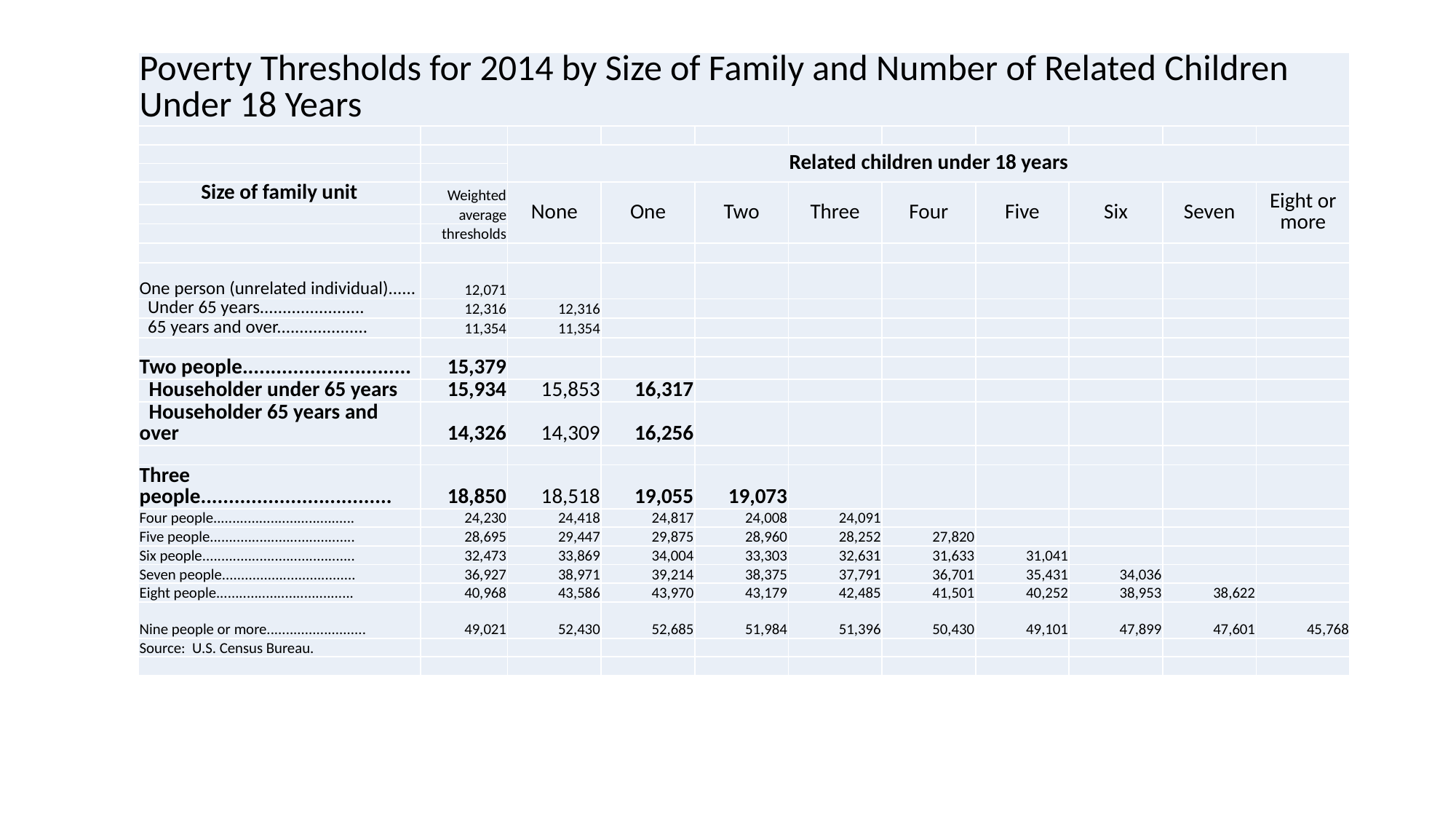

| Poverty Thresholds for 2014 by Size of Family and Number of Related Children Under 18 Years |  |  |  |  |  |  |  |  |  |  |
| --- | --- | --- | --- | --- | --- | --- | --- | --- | --- | --- |
|  |  |  |  |  |  |  |  |  |  |  |
|  |  | Related children under 18 years |  |  |  |  |  |  |  |  |
|  |  |  |  |  |  |  |  |  |  |  |
| Size of family unit | Weighted | None | One | Two | Three | Four | Five | Six | Seven | Eight or more |
|  | average |  |  |  |  |  |  |  |  |  |
|  | thresholds |  |  |  |  |  |  |  |  |  |
|  |  |  |  |  |  |  |  |  |  |  |
| One person (unrelated individual)...... | 12,071 |  |  |  |  |  |  |  |  |  |
| Under 65 years....................... | 12,316 | 12,316 |  |  |  |  |  |  |  |  |
| 65 years and over.................... | 11,354 | 11,354 |  |  |  |  |  |  |  |  |
|  |  |  |  |  |  |  |  |  |  |  |
| Two people.............................. | 15,379 |  |  |  |  |  |  |  |  |  |
| Householder under 65 years | 15,934 | 15,853 | 16,317 |  |  |  |  |  |  |  |
| Householder 65 years and over | 14,326 | 14,309 | 16,256 |  |  |  |  |  |  |  |
|  |  |  |  |  |  |  |  |  |  |  |
| Three people.................................. | 18,850 | 18,518 | 19,055 | 19,073 |  |  |  |  |  |  |
| Four people..................................... | 24,230 | 24,418 | 24,817 | 24,008 | 24,091 |  |  |  |  |  |
| Five people...................................... | 28,695 | 29,447 | 29,875 | 28,960 | 28,252 | 27,820 |  |  |  |  |
| Six people........................................ | 32,473 | 33,869 | 34,004 | 33,303 | 32,631 | 31,633 | 31,041 |  |  |  |
| Seven people................................... | 36,927 | 38,971 | 39,214 | 38,375 | 37,791 | 36,701 | 35,431 | 34,036 |  |  |
| Eight people.................................... | 40,968 | 43,586 | 43,970 | 43,179 | 42,485 | 41,501 | 40,252 | 38,953 | 38,622 |  |
| Nine people or more.......................... | 49,021 | 52,430 | 52,685 | 51,984 | 51,396 | 50,430 | 49,101 | 47,899 | 47,601 | 45,768 |
| Source: U.S. Census Bureau. |  |  |  |  |  |  |  |  |  |  |
|  |  |  |  |  |  |  |  |  |  |  |